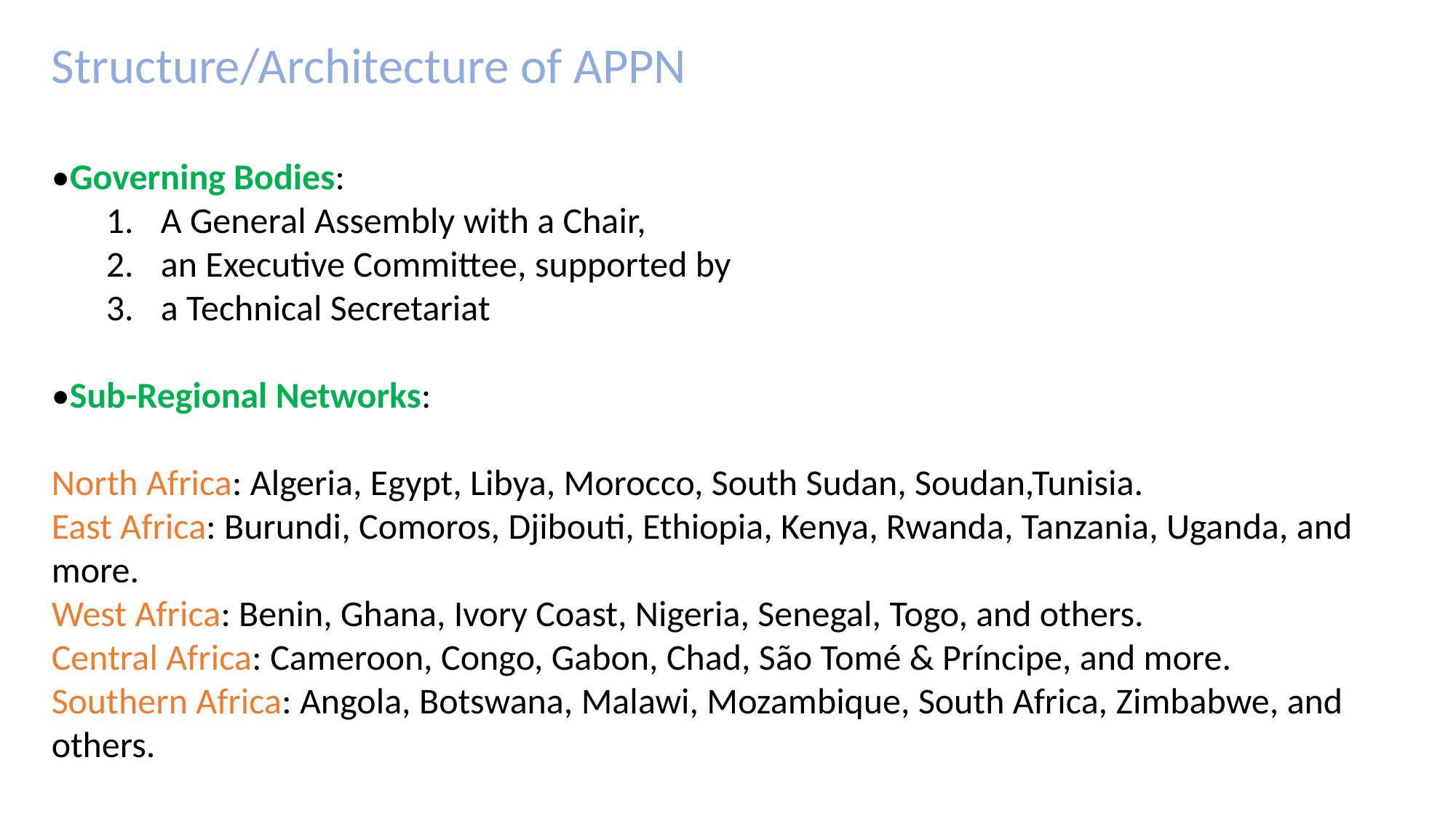

Structure/Architecture of APPN
•Governing Bodies:
A General Assembly with a Chair,
an Executive Committee, supported by
a Technical Secretariat

•Sub-Regional Networks:

North Africa: Algeria, Egypt, Libya, Morocco, South Sudan, Soudan,Tunisia.
East Africa: Burundi, Comoros, Djibouti, Ethiopia, Kenya, Rwanda, Tanzania, Uganda, and more.
West Africa: Benin, Ghana, Ivory Coast, Nigeria, Senegal, Togo, and others.
Central Africa: Cameroon, Congo, Gabon, Chad, São Tomé & Príncipe, and more.
Southern Africa: Angola, Botswana, Malawi, Mozambique, South Africa, Zimbabwe, and others.